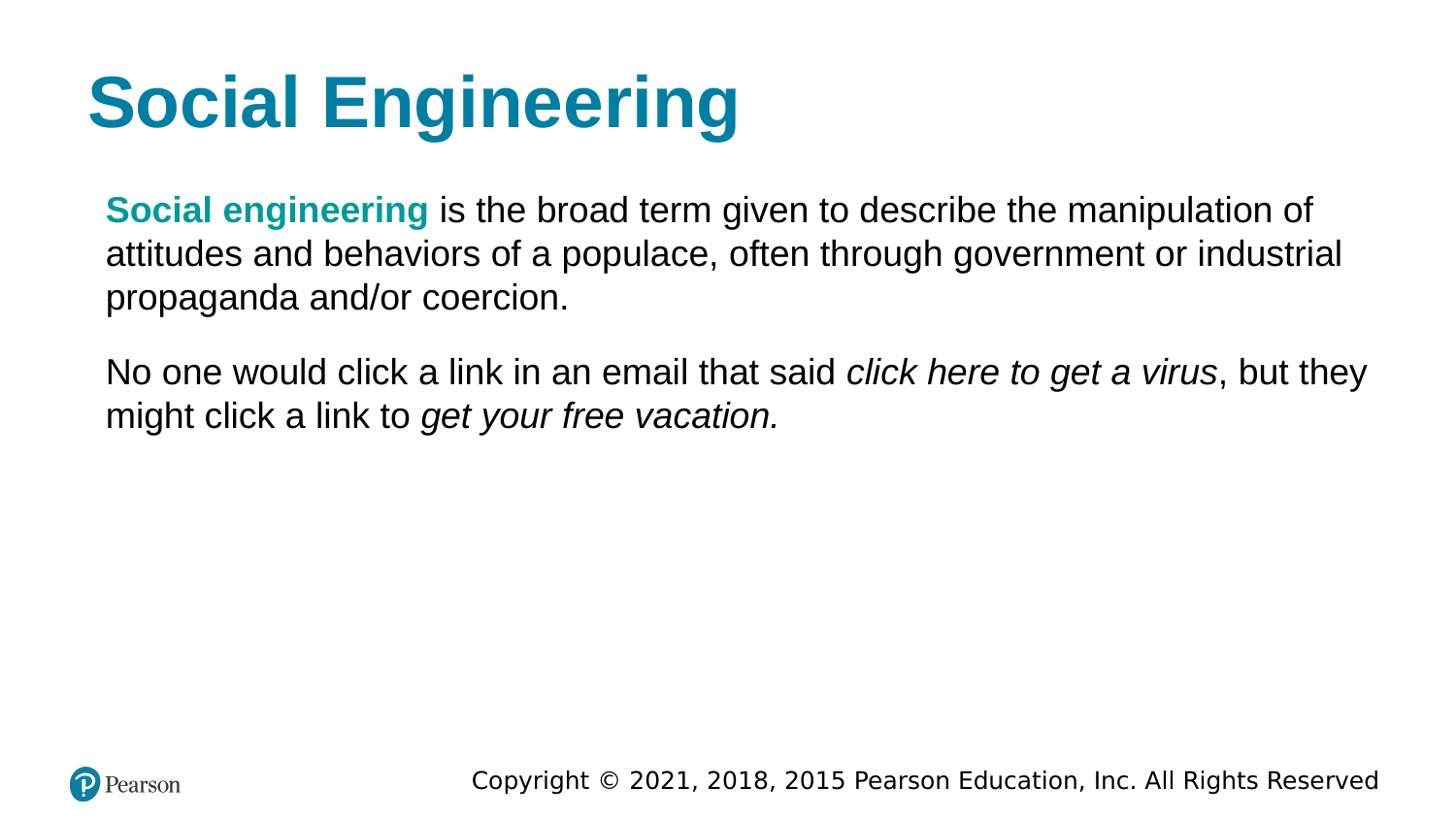

# Social Engineering
Social engineering is the broad term given to describe the manipulation of attitudes and behaviors of a populace, often through government or industrial propaganda and/or coercion.
No one would click a link in an email that said click here to get a virus, but they might click a link to get your free vacation.